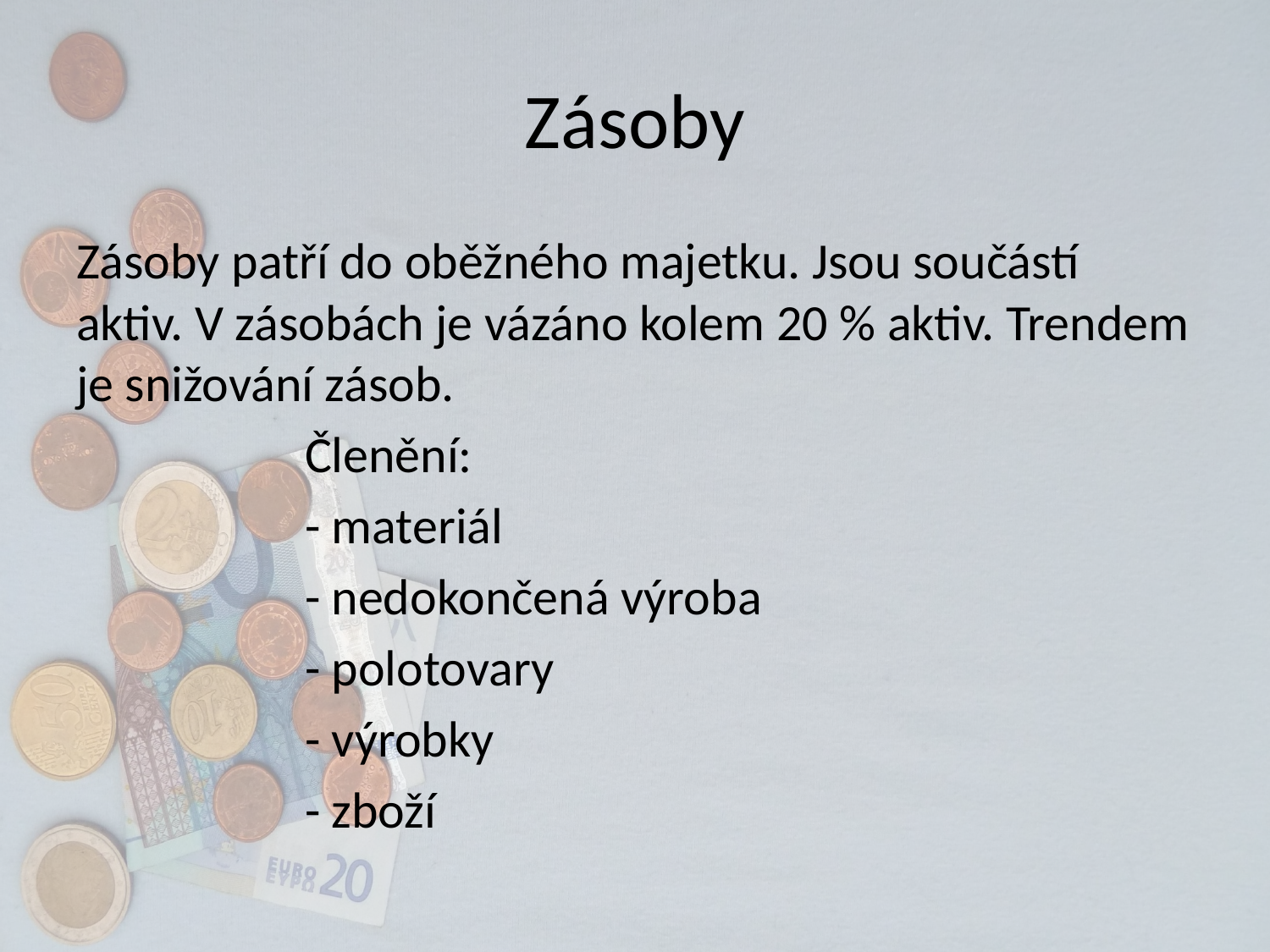

# Zásoby
Zásoby patří do oběžného majetku. Jsou součástí aktiv. V zásobách je vázáno kolem 20 % aktiv. Trendem je snižování zásob.
		Členění:
		- materiál
		- nedokončená výroba
		- polotovary
		- výrobky
		- zboží